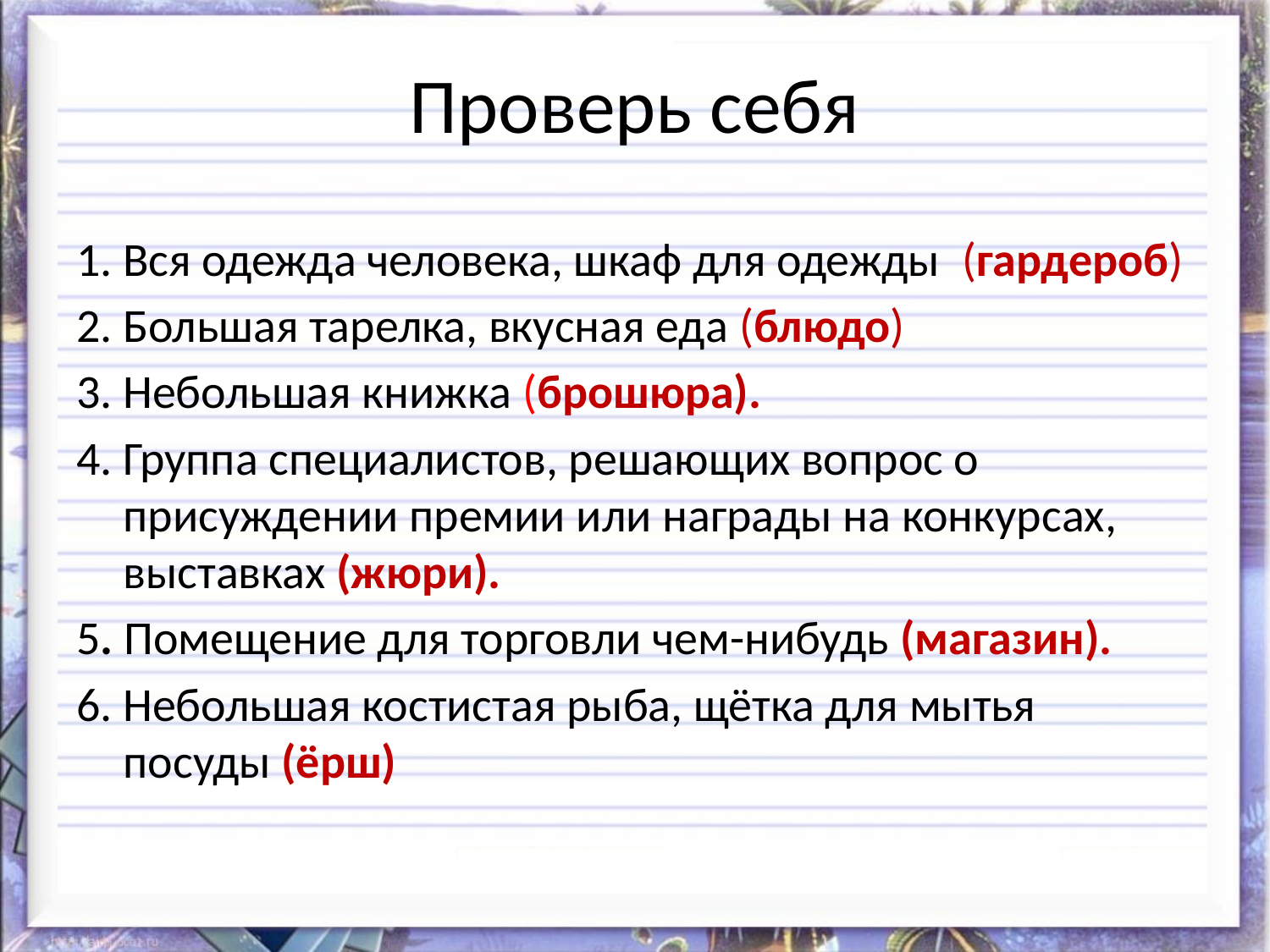

# Проверь себя
1. Вся одежда человека, шкаф для одежды  (гардероб)
2. Большая тарелка, вкусная еда (блюдо)
3. Небольшая книжка (брошюра).
4. Группа специалистов, решающих вопрос о присуждении премии или награды на конкурсах, выставках (жюри).
5. Помещение для торговли чем-нибудь (магазин).
6. Небольшая костистая рыба, щётка для мытья посуды (ёрш)